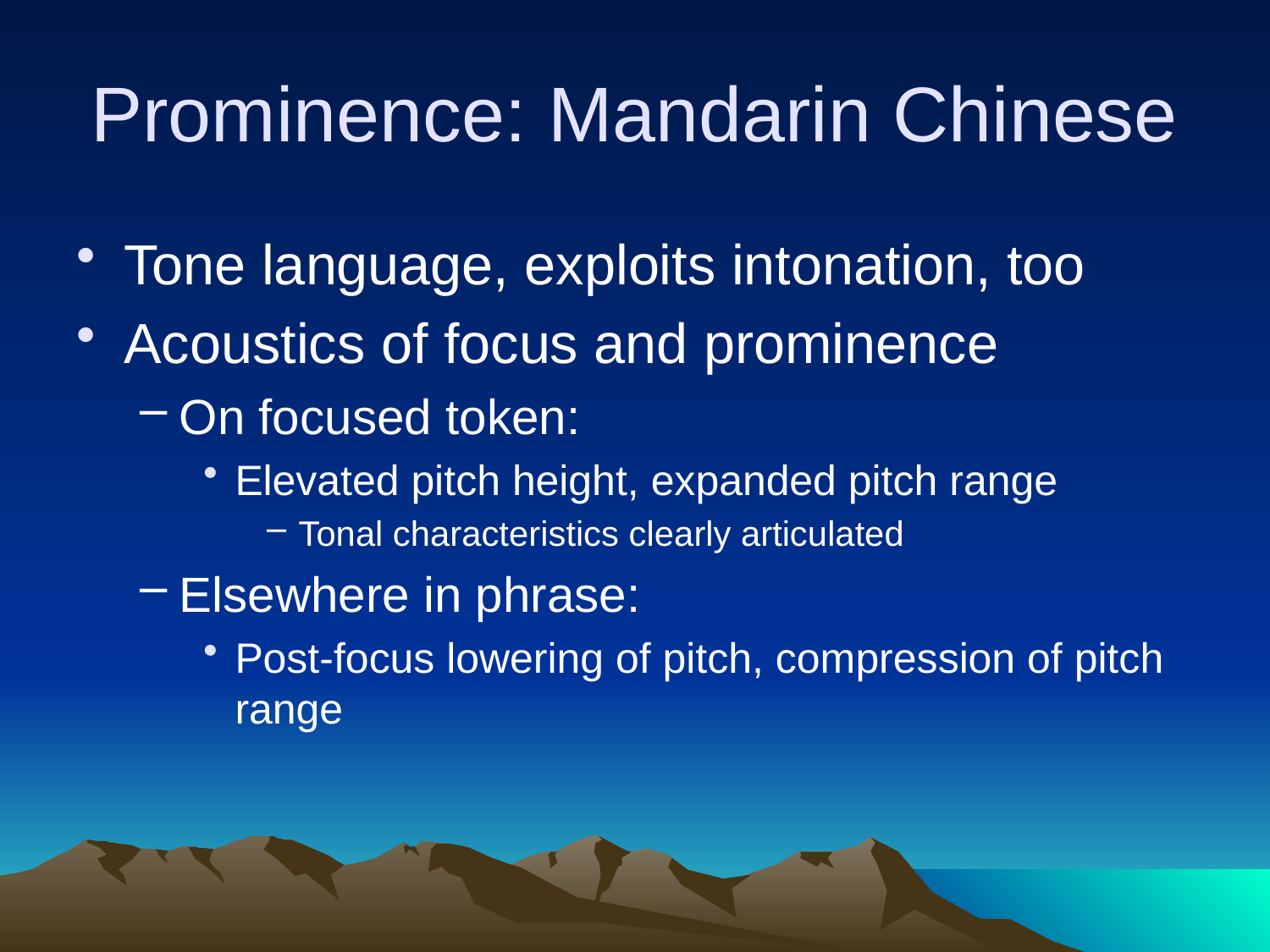

# Prominence: Mandarin Chinese
Tone language, exploits intonation, too
Acoustics of focus and prominence
On focused token:
Elevated pitch height, expanded pitch range
Tonal characteristics clearly articulated
Elsewhere in phrase:
Post-focus lowering of pitch, compression of pitch range